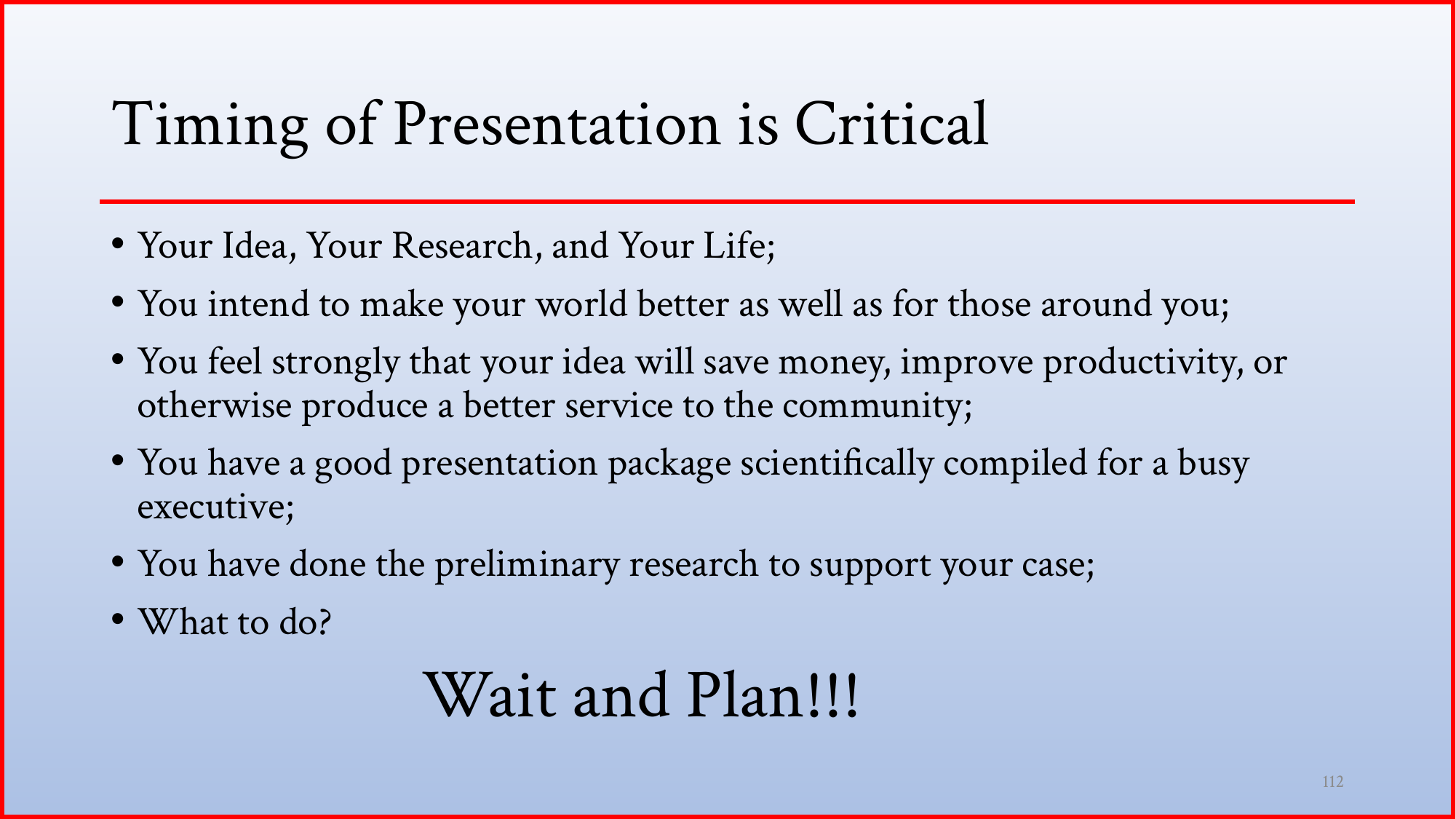

# Timing of Presentation is Critical
Your Idea, Your Research, and Your Life;
You intend to make your world better as well as for those around you;
You feel strongly that your idea will save money, improve productivity, or otherwise produce a better service to the community;
You have a good presentation package scientifically compiled for a busy executive;
You have done the preliminary research to support your case;
What to do?
			Wait and Plan!!!
112